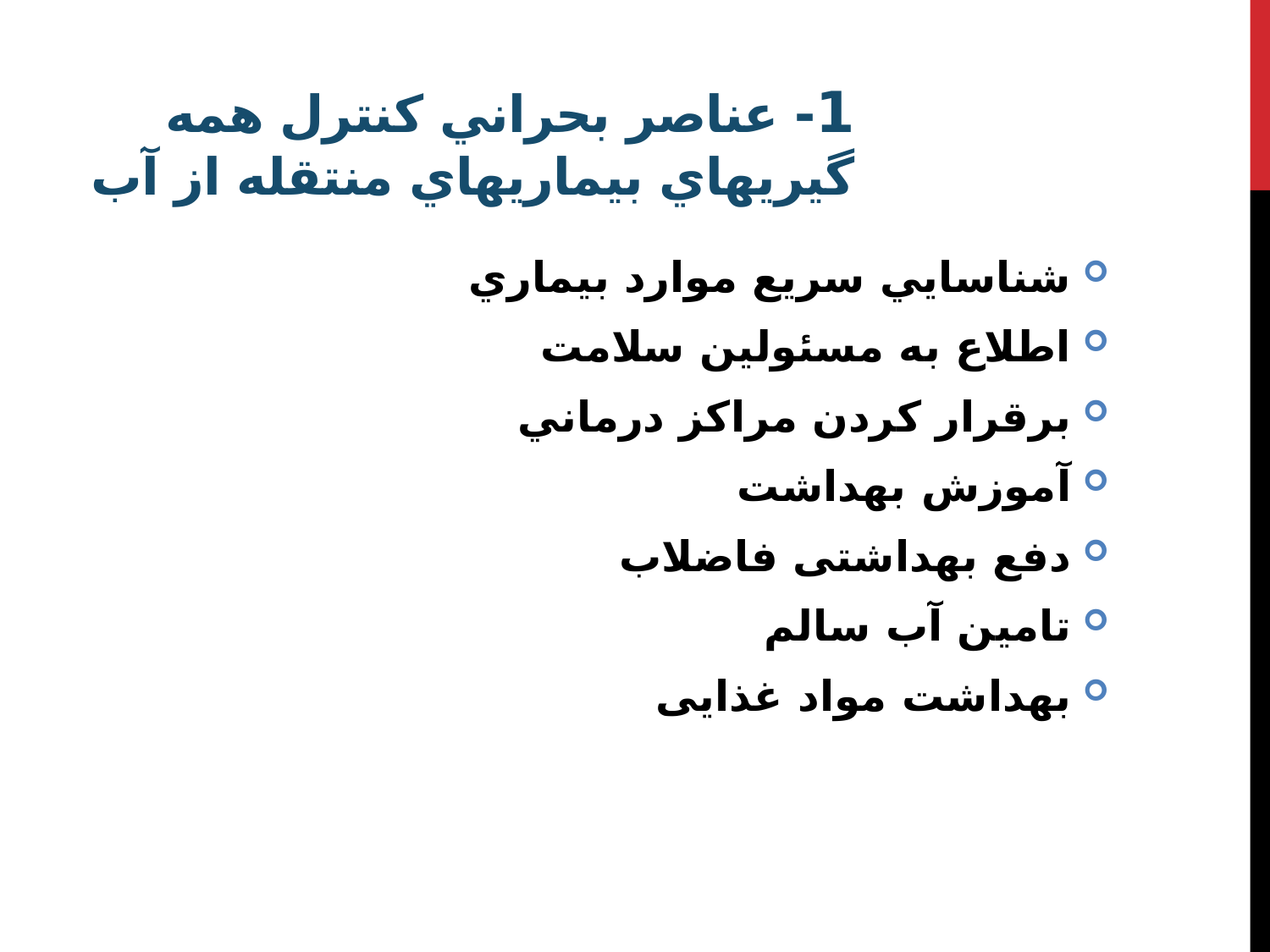

# 1- عناصر بحراني كنترل همه گيريهاي بيماريهاي منتقله از آب
شناسايي سريع موارد بيماري
اطلاع به مسئولين سلامت
برقرار كردن مراكز درماني
آموزش بهداشت
دفع بهداشتی فاضلاب
تامین آب سالم
بهداشت مواد غذایی